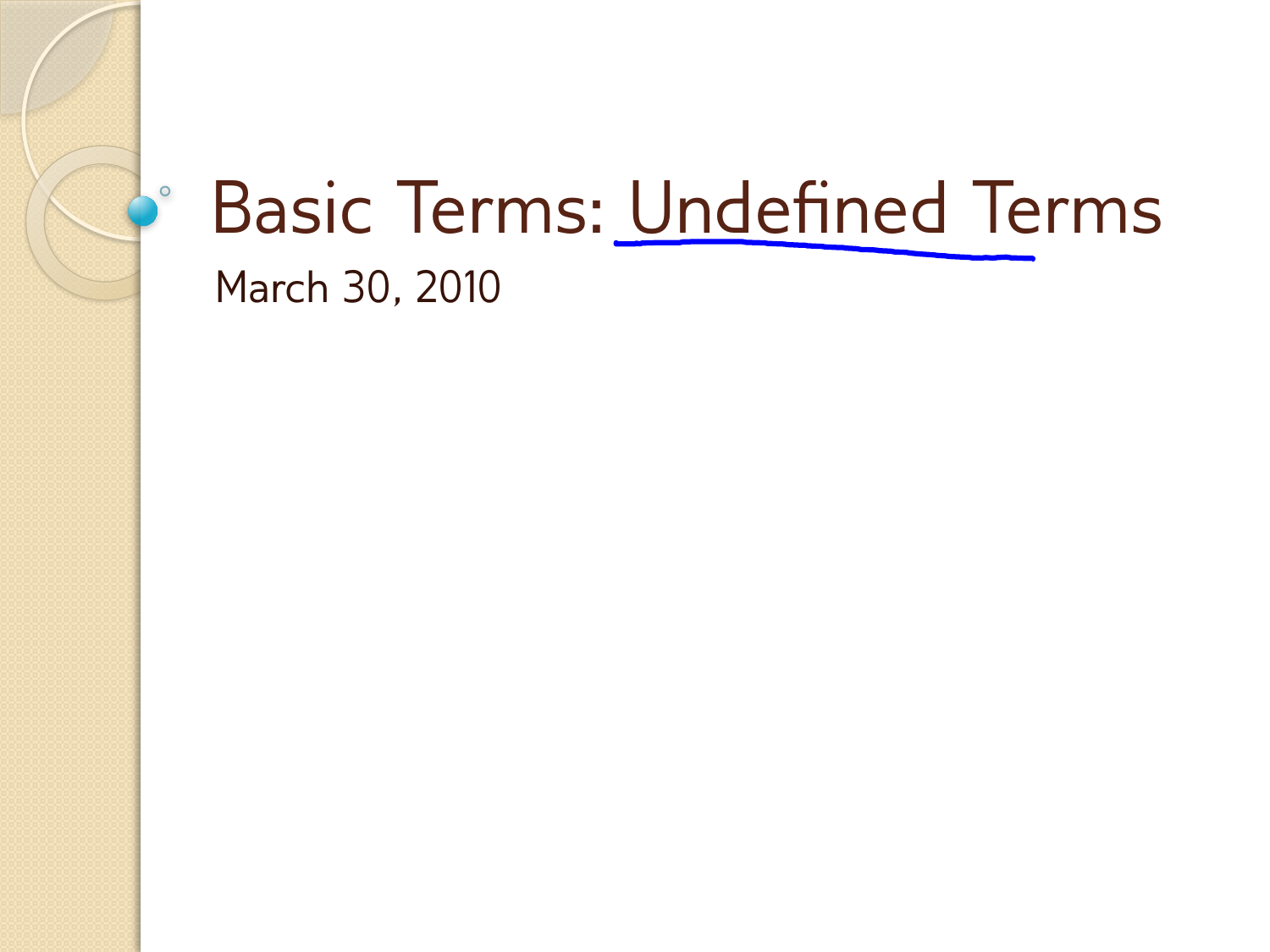

# Basic Terms: Undefined Terms

March 30, 2010